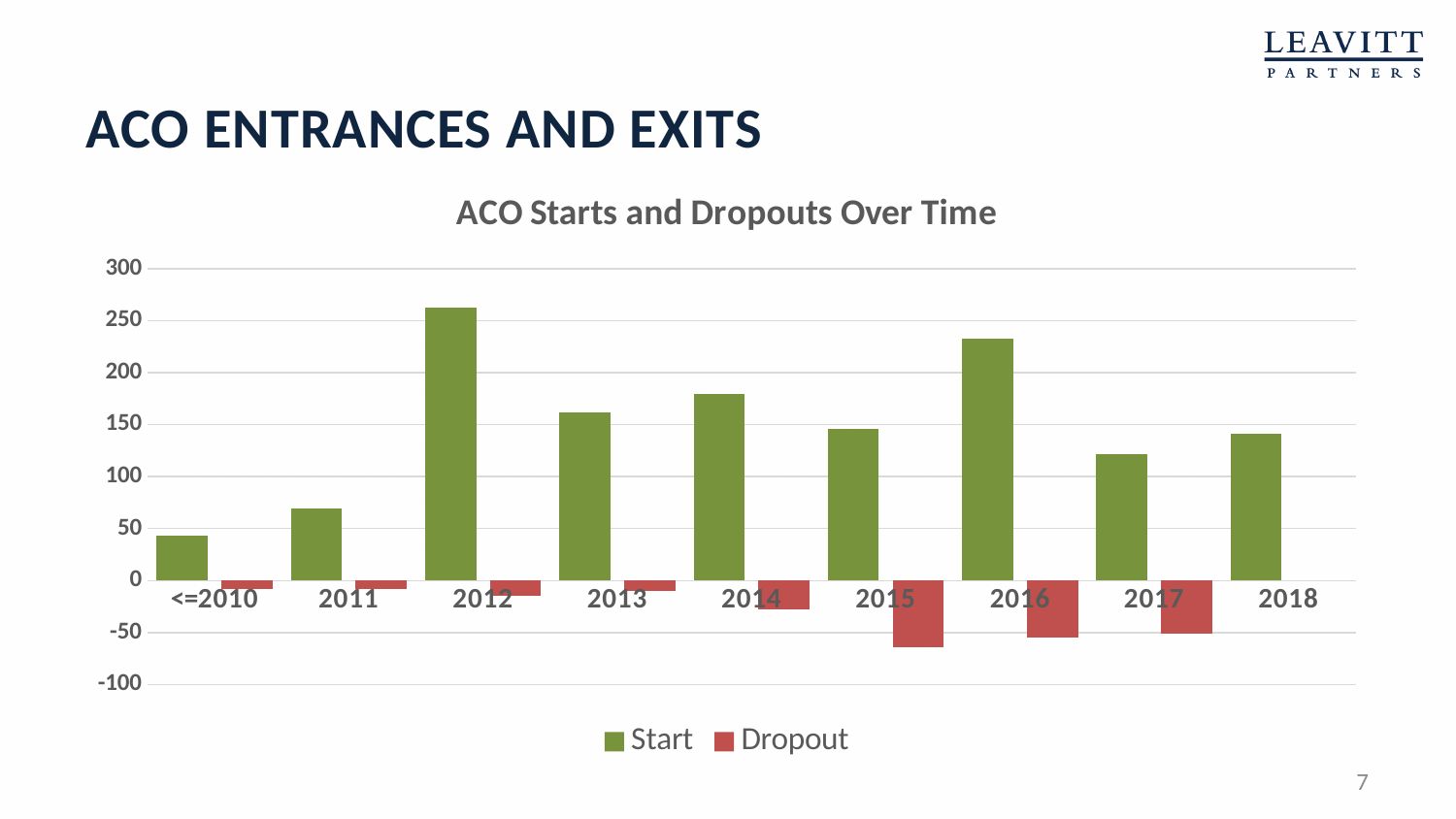

# ACO Entrances and Exits

[unsupported chart]

7